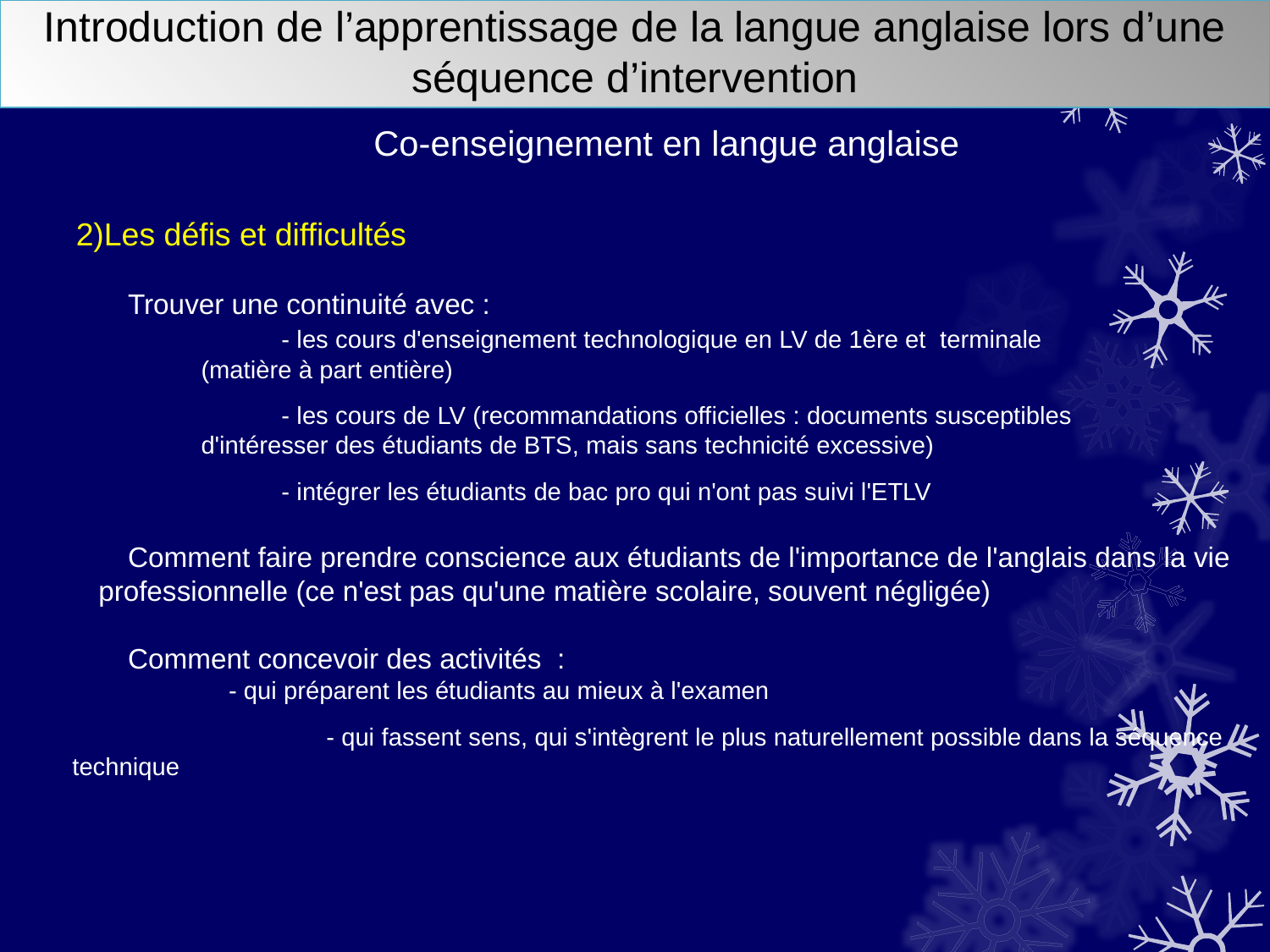

# Introduction de l’apprentissage de la langue anglaise lors d’une séquence d’intervention
Co-enseignement en langue anglaise

2)Les défis et difficultés

	Trouver une continuité avec :
			- les cours d'enseignement technologique en LV de 1ère et  terminale
                           (matière à part entière)

			- les cours de LV (recommandations officielles : documents susceptibles
                           d'intéresser des étudiants de BTS, mais sans technicité excessive)

			- intégrer les étudiants de bac pro qui n'ont pas suivi l'ETLV

	Comment faire prendre conscience aux étudiants de l'importance de l'anglais dans la vie
           professionnelle (ce n'est pas qu'une matière scolaire, souvent négligée)

	Comment concevoir des activités  :
		- qui préparent les étudiants au mieux à l'examen

			- qui fassent sens, qui s'intègrent le plus naturellement possible dans la séquence technique